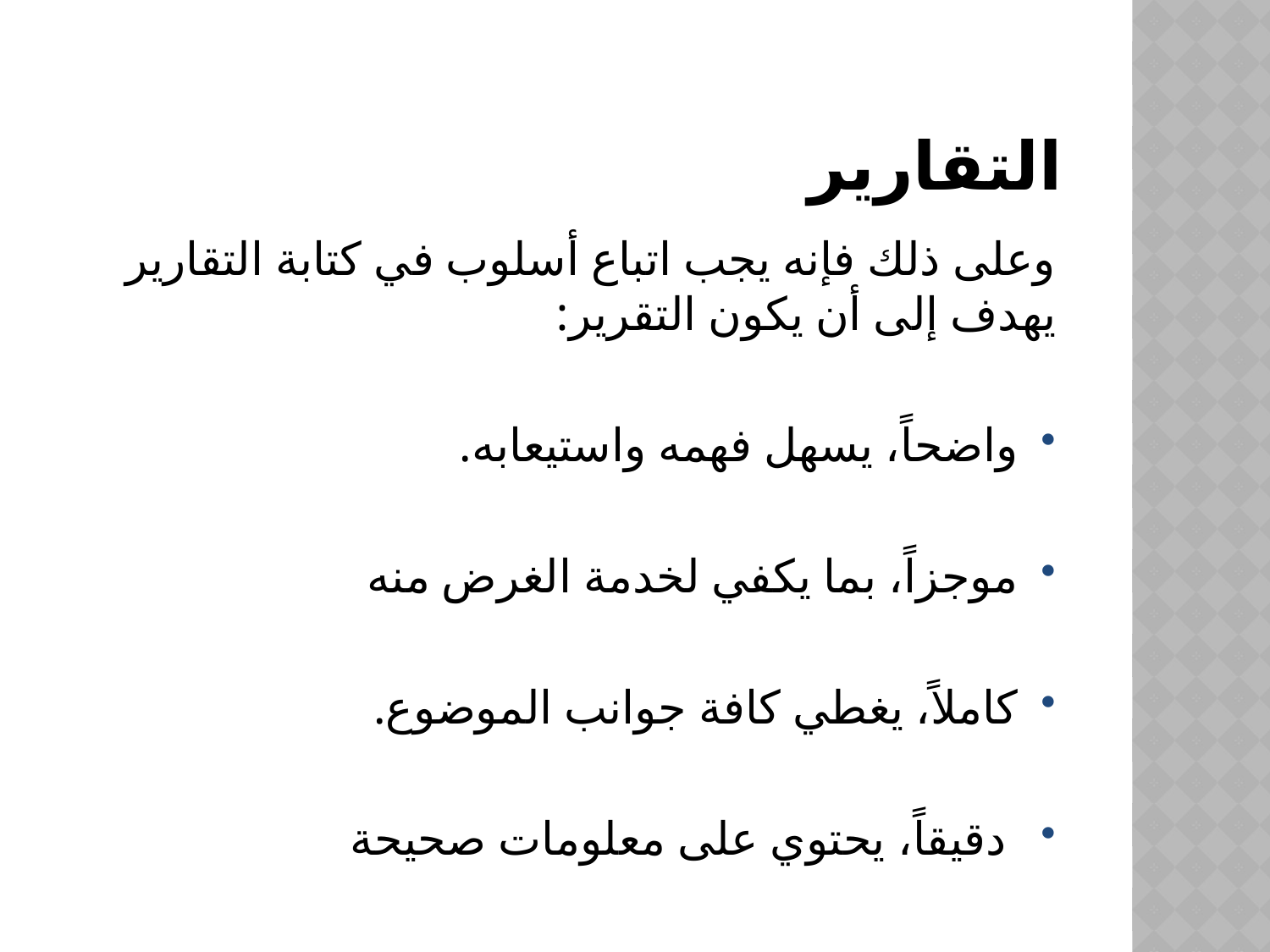

# التقارير
وعلى ذلك فإنه يجب اتباع أسلوب في كتابة التقارير يهدف إلى أن يكون التقرير:

واضحاً، يسهل فهمه واستيعابه.

موجزاً، بما يكفي لخدمة الغرض منه

كاملاً، يغطي كافة جوانب الموضوع.

 دقيقاً، يحتوي على معلومات صحيحة